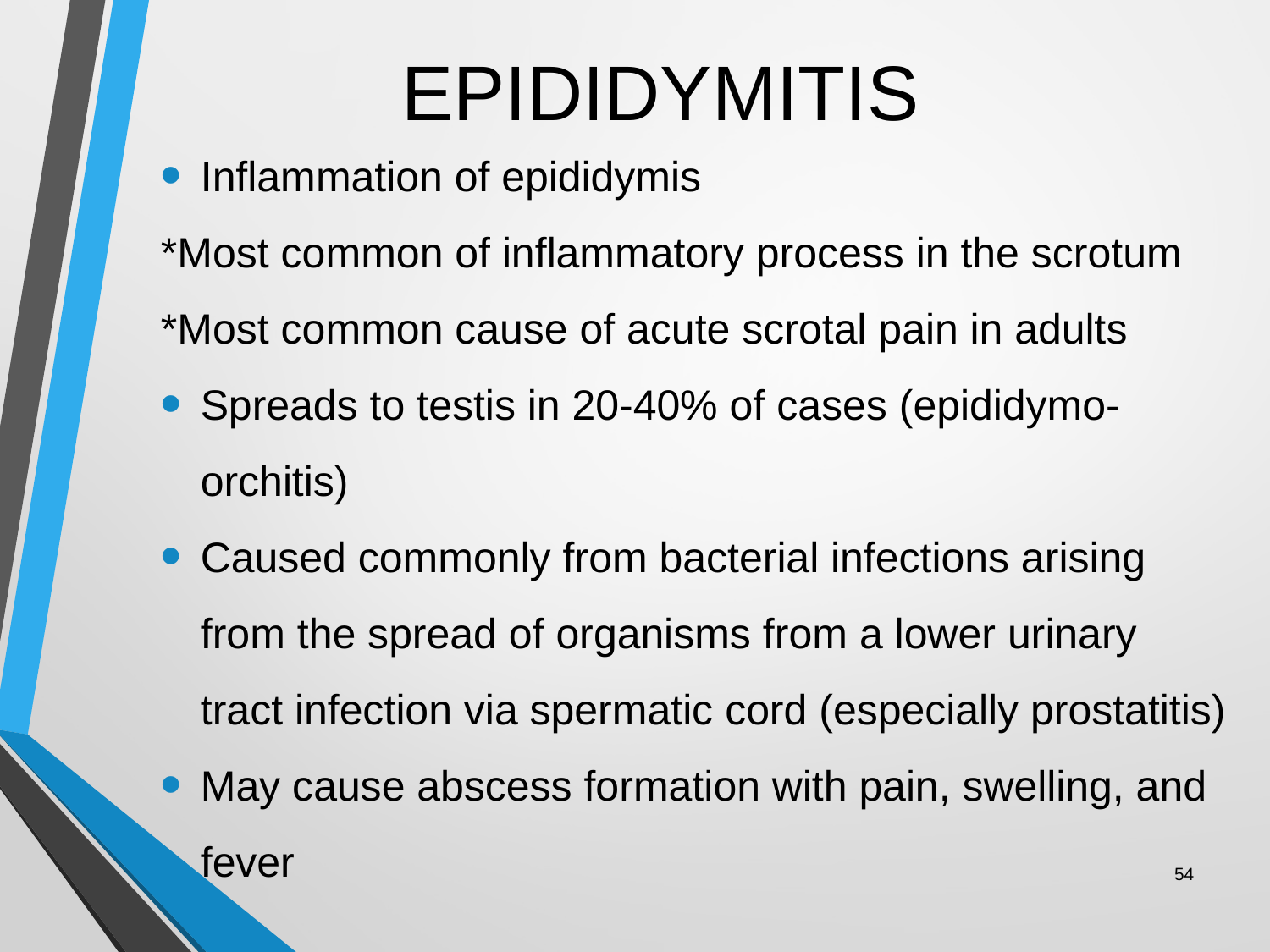

# EPIDIDYMITIS
Inflammation of epididymis
*Most common of inflammatory process in the scrotum
*Most common cause of acute scrotal pain in adults
Spreads to testis in 20-40% of cases (epididymo-orchitis)
Caused commonly from bacterial infections arising from the spread of organisms from a lower urinary tract infection via spermatic cord (especially prostatitis)
May cause abscess formation with pain, swelling, and fever

54